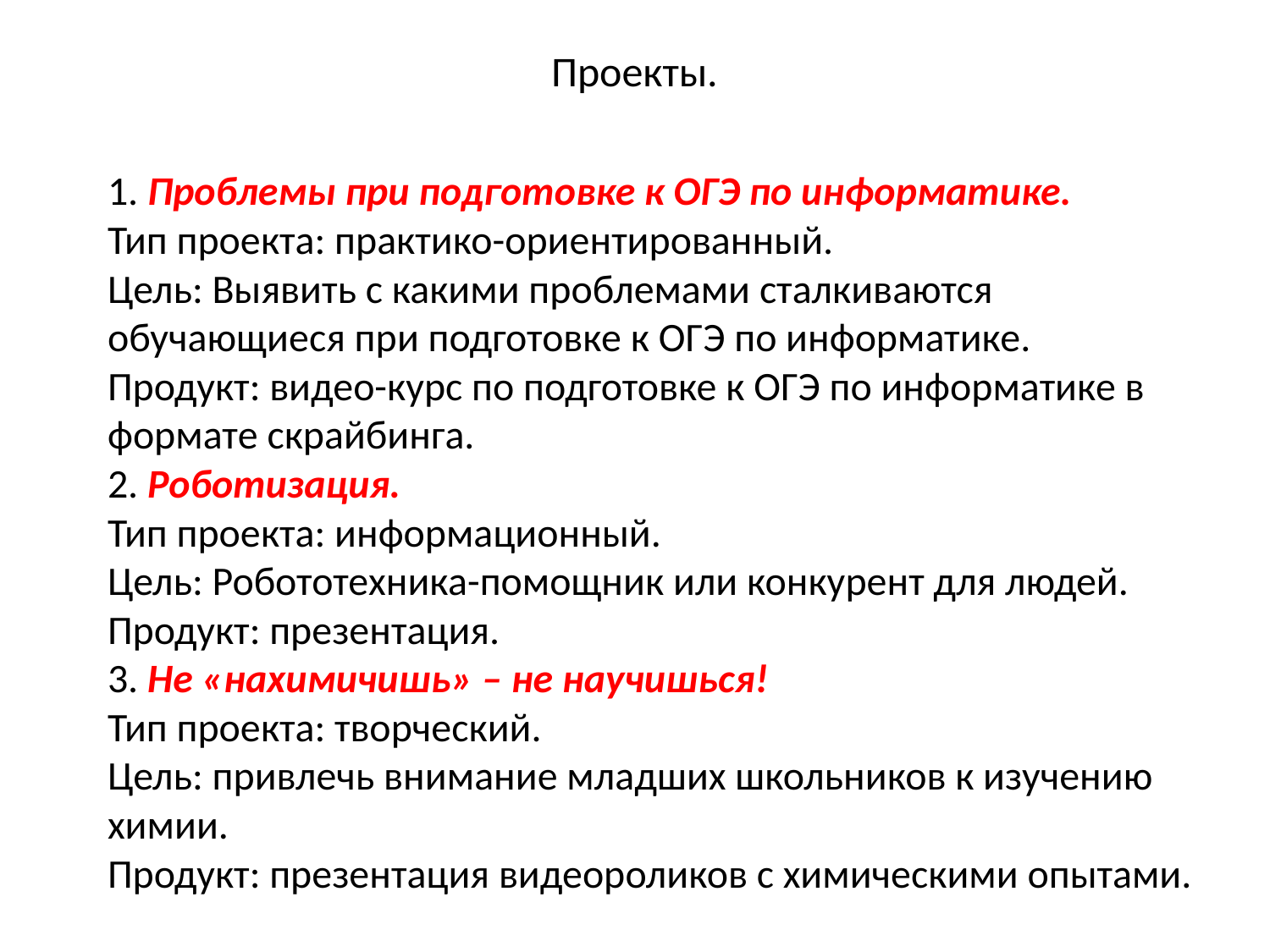

# Проекты.
1. Проблемы при подготовке к ОГЭ по информатике.
Тип проекта: практико-ориентированный.
Цель: Выявить с какими проблемами сталкиваются обучающиеся при подготовке к ОГЭ по информатике.
Продукт: видео-курс по подготовке к ОГЭ по информатике в формате скрайбинга.
2. Роботизация.
Тип проекта: информационный.
Цель: Робототехника-помощник или конкурент для людей.
Продукт: презентация.
3. Не «нахимичишь» – не научишься!
Тип проекта: творческий.
Цель: привлечь внимание младших школьников к изучению химии.
Продукт: презентация видеороликов с химическими опытами.